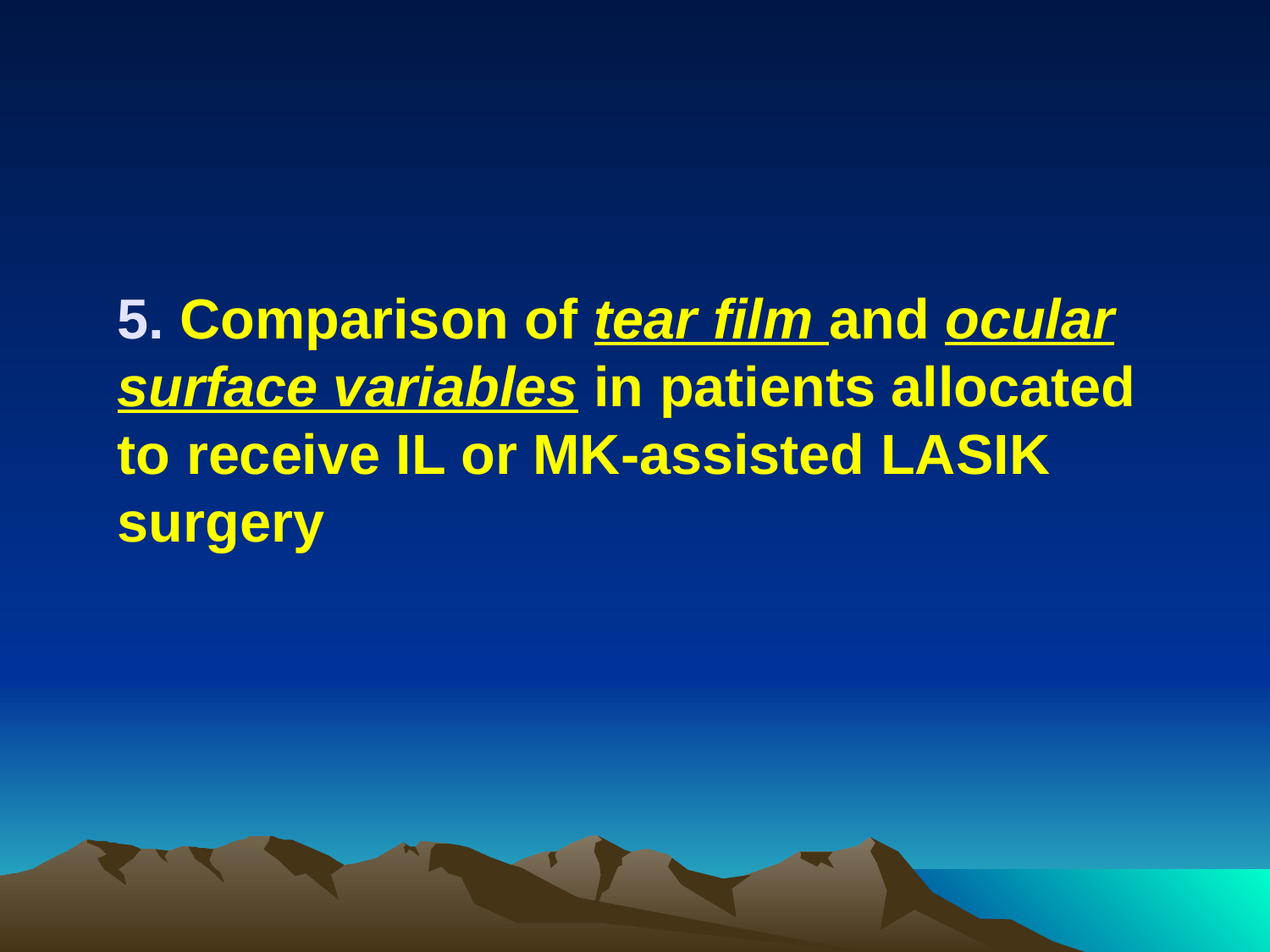

5. Comparison of tear film and ocular surface variables in patients allocated to receive IL or MK-assisted LASIK surgery